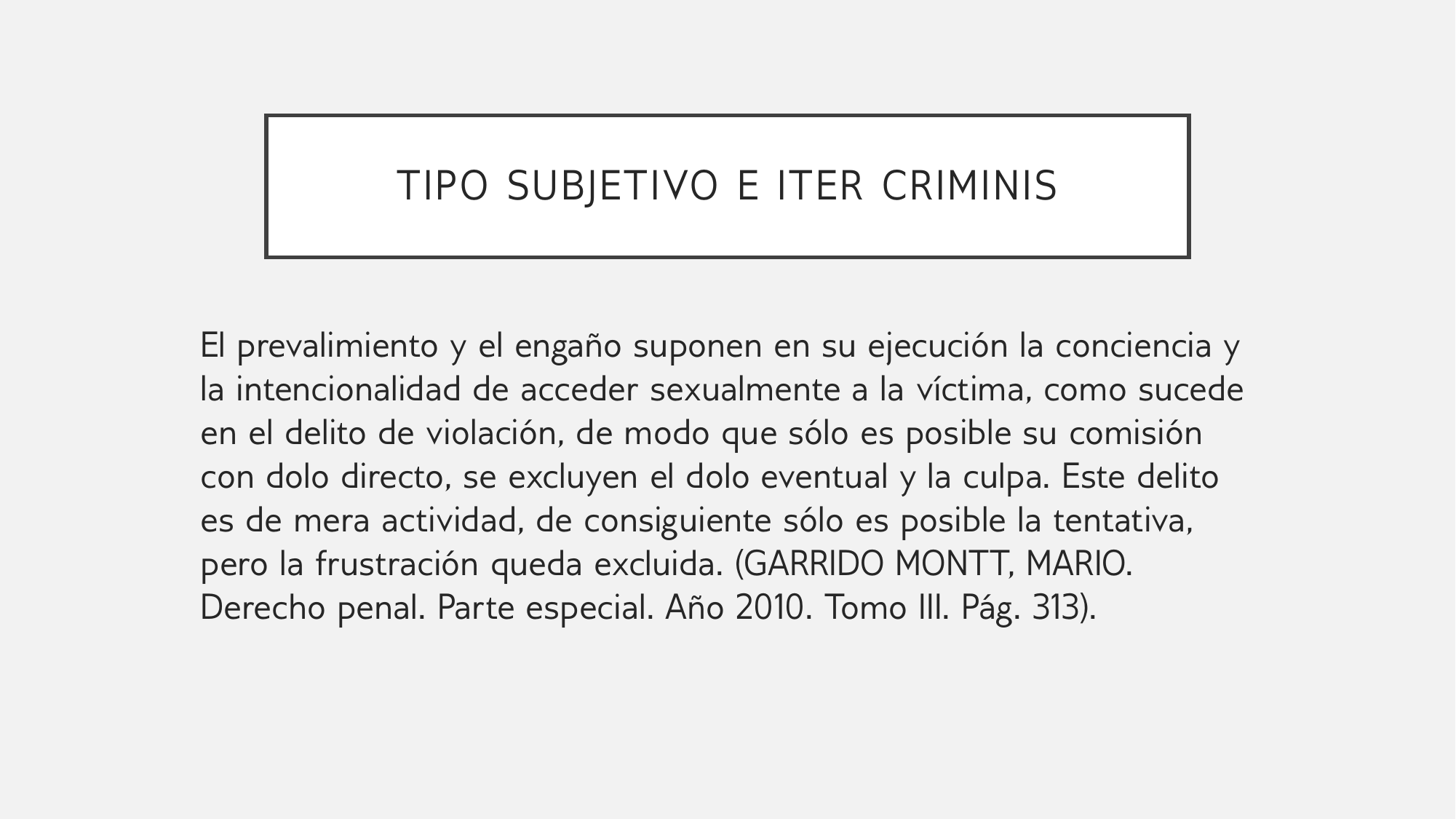

# Tipo subjetivo e iter criminis
El prevalimiento y el engaño suponen en su ejecución la conciencia y la intencionalidad de acceder sexualmente a la víctima, como sucede en el delito de violación, de modo que sólo es posible su comisión con dolo directo, se excluyen el dolo eventual y la culpa. Este delito es de mera actividad, de consiguiente sólo es posible la tentativa, pero la frustración queda excluida. (GARRIDO MONTT, MARIO. Derecho penal. Parte especial. Año 2010. Tomo III. Pág. 313).